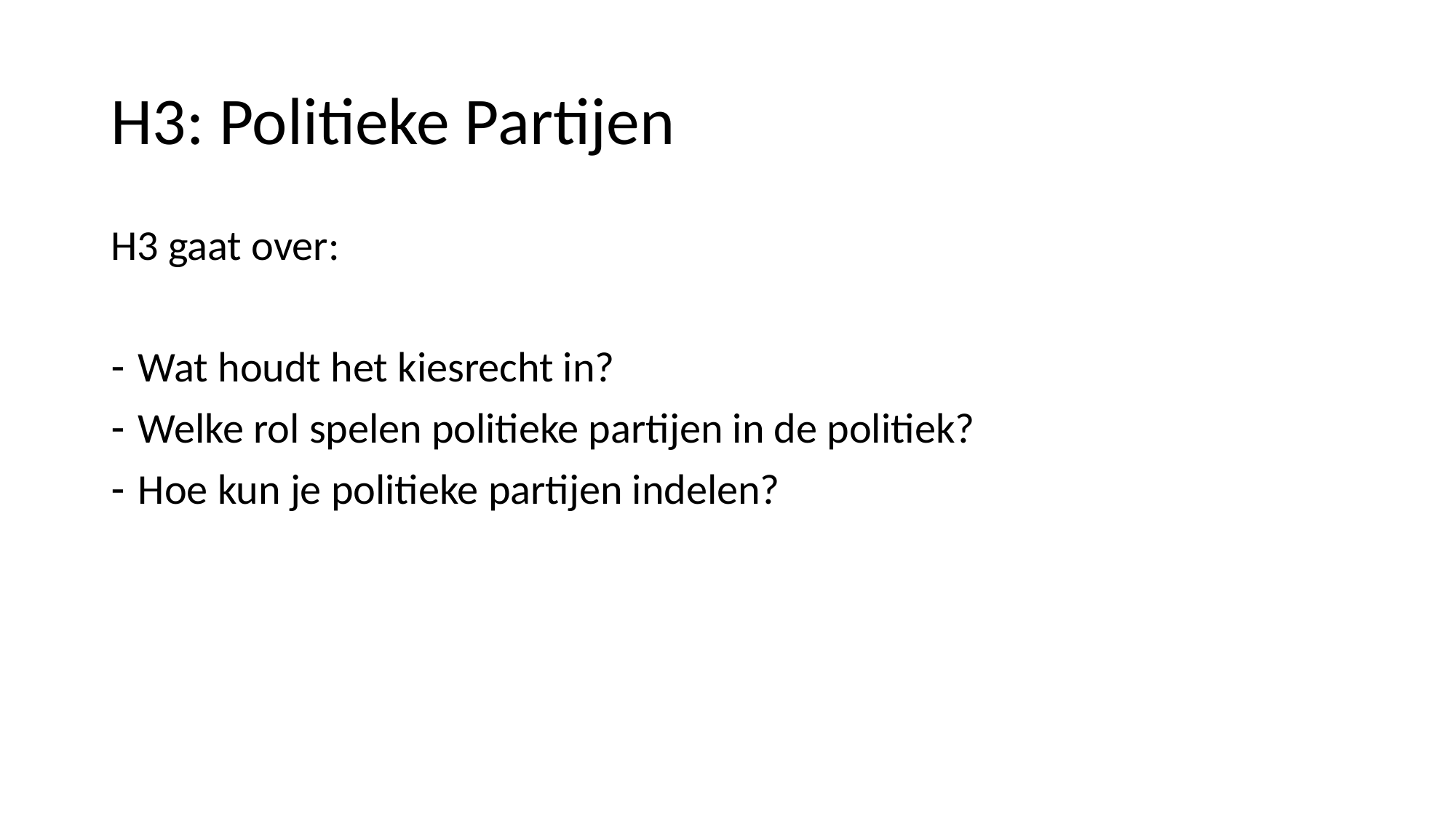

# H3: Politieke Partijen
H3 gaat over:

Wat houdt het kiesrecht in?
Welke rol spelen politieke partijen in de politiek?
Hoe kun je politieke partijen indelen?